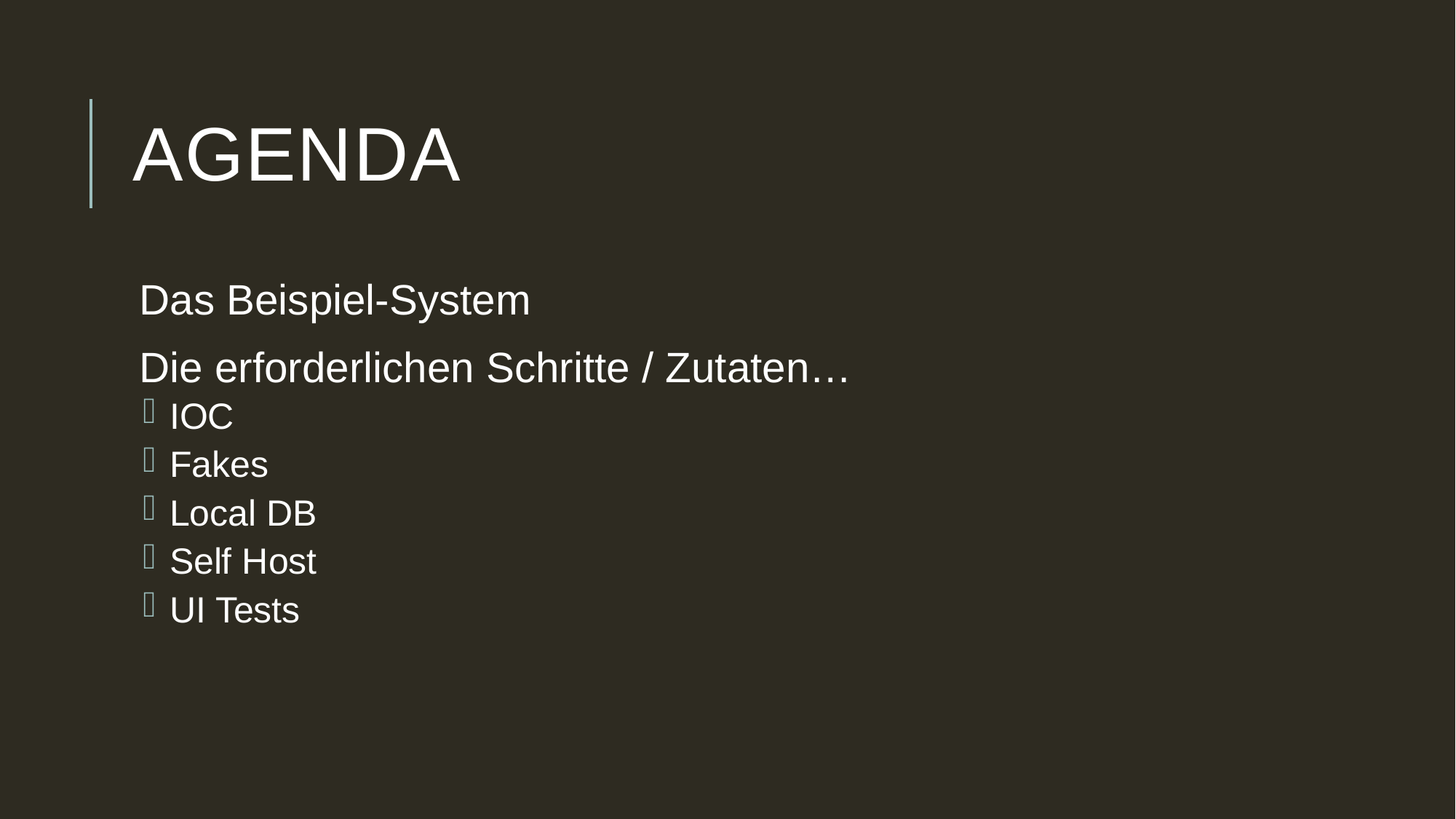

# Agenda
Das Beispiel-System
Die erforderlichen Schritte / Zutaten…
 IOC
 Fakes
 Local DB
 Self Host
 UI Tests